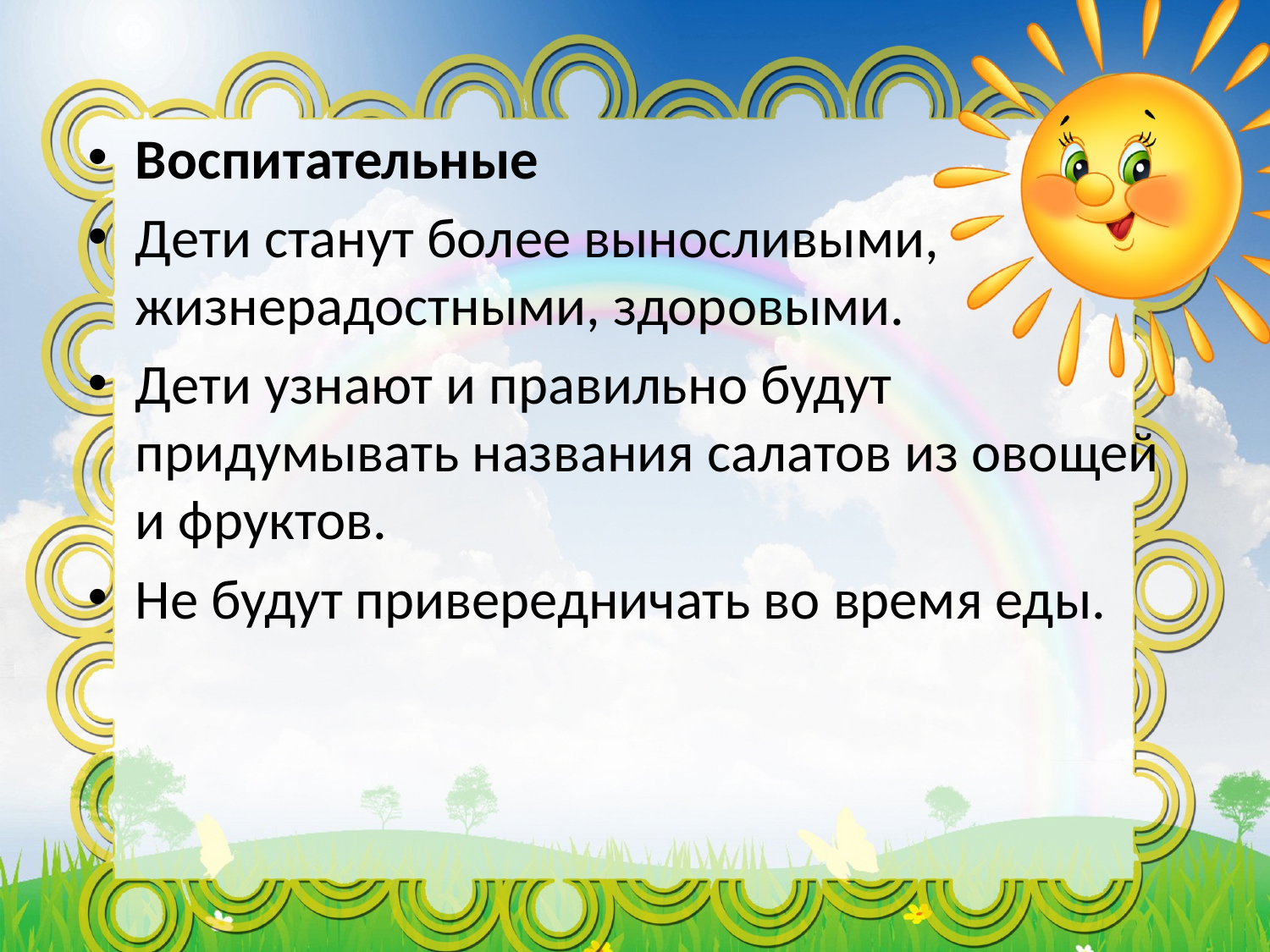

Воспитательные
Дети станут более выносливыми, жизнерадостными, здоровыми.
Дети узнают и правильно будут придумывать названия салатов из овощей и фруктов.
Не будут привередничать во время еды.